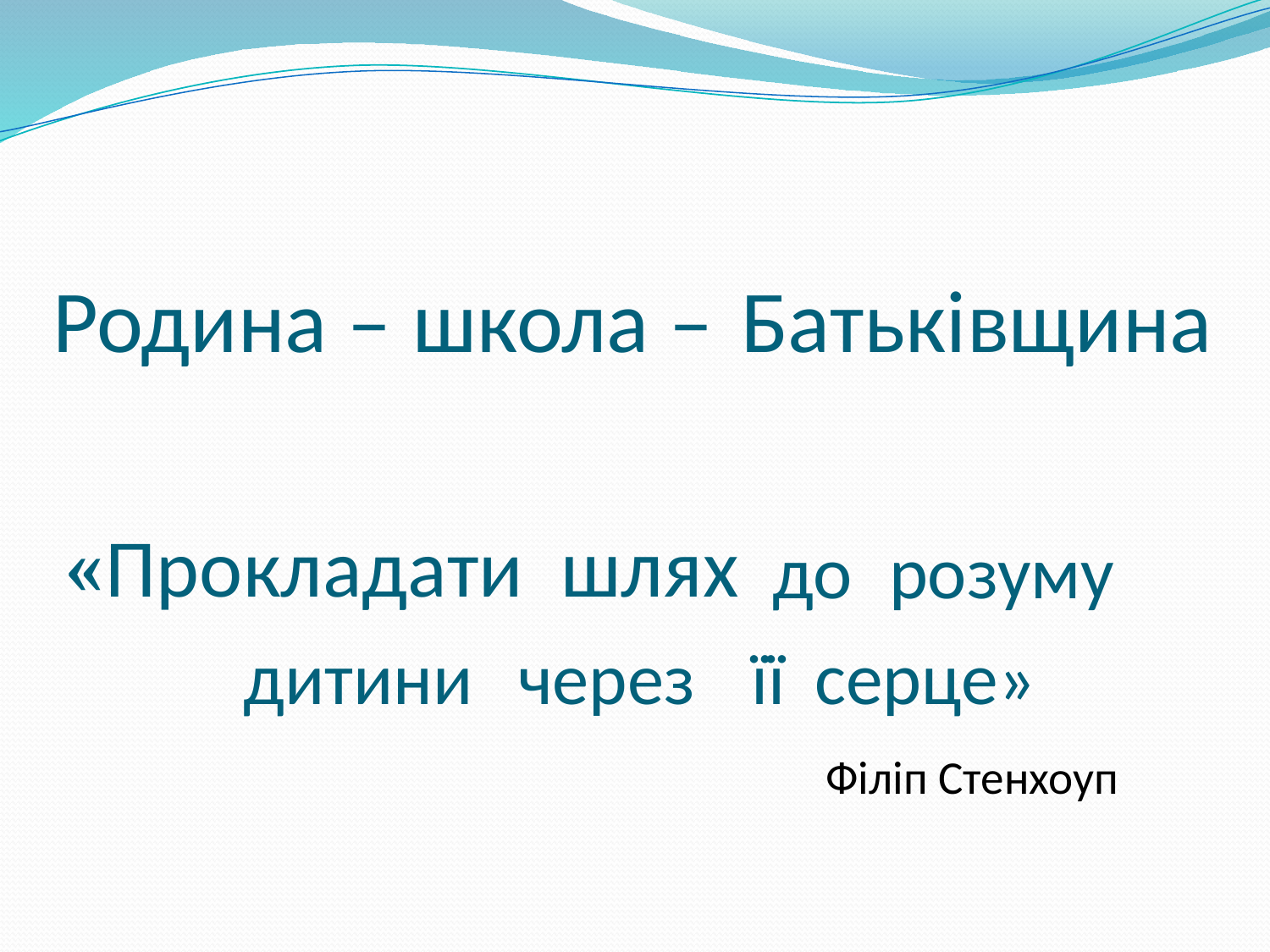

Родина –
Батьківщина
школа –
«Прокладати
# шлях
до
розуму
дитини
через
її
серце»
Філіп Стенхоуп